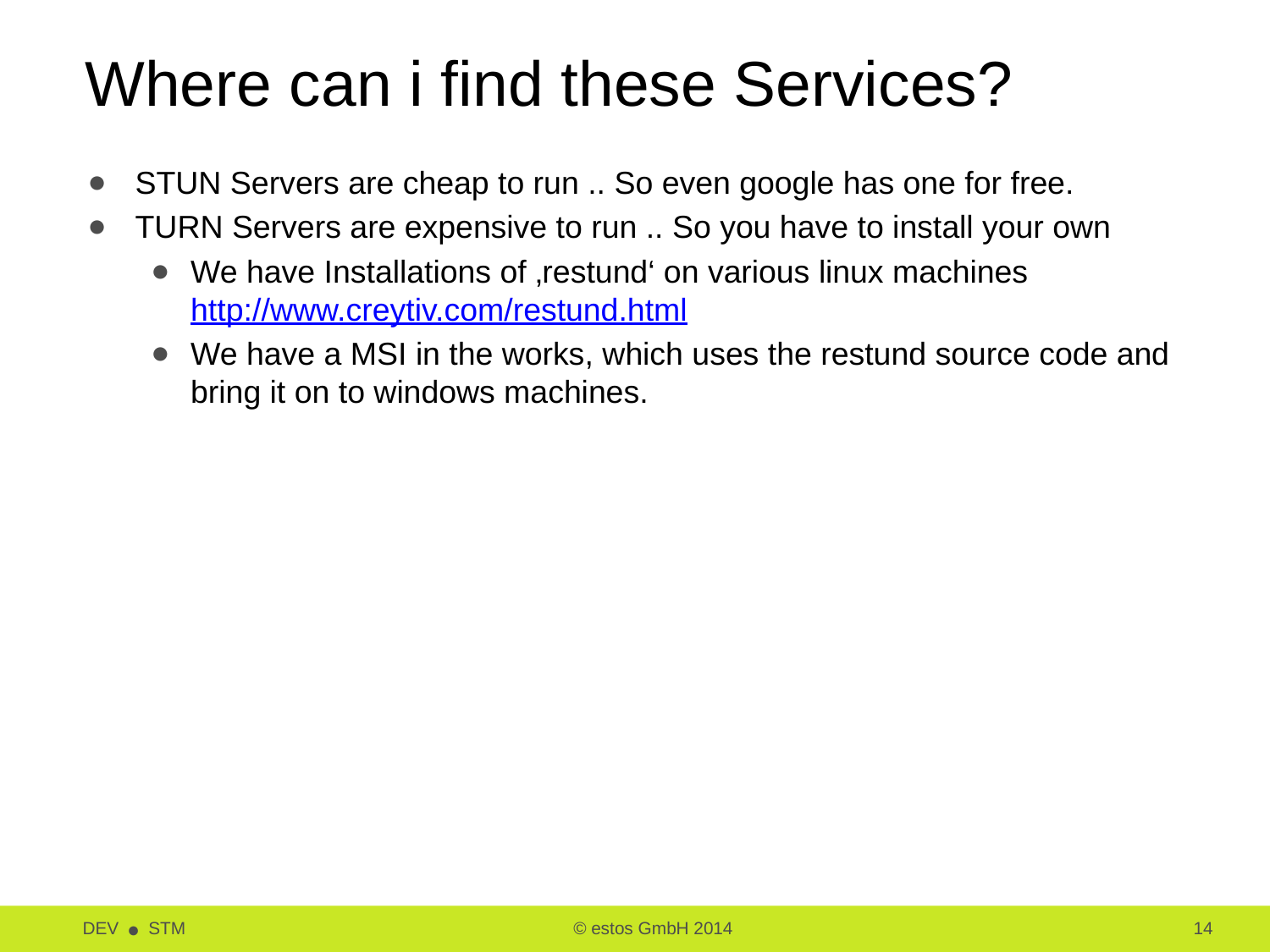

# Where can i find these Services?
STUN Servers are cheap to run .. So even google has one for free.
TURN Servers are expensive to run .. So you have to install your own
We have Installations of ‚restund‘ on various linux machines
http://www.creytiv.com/restund.html
We have a MSI in the works, which uses the restund source code and bring it on to windows machines.

DEV
STM
14